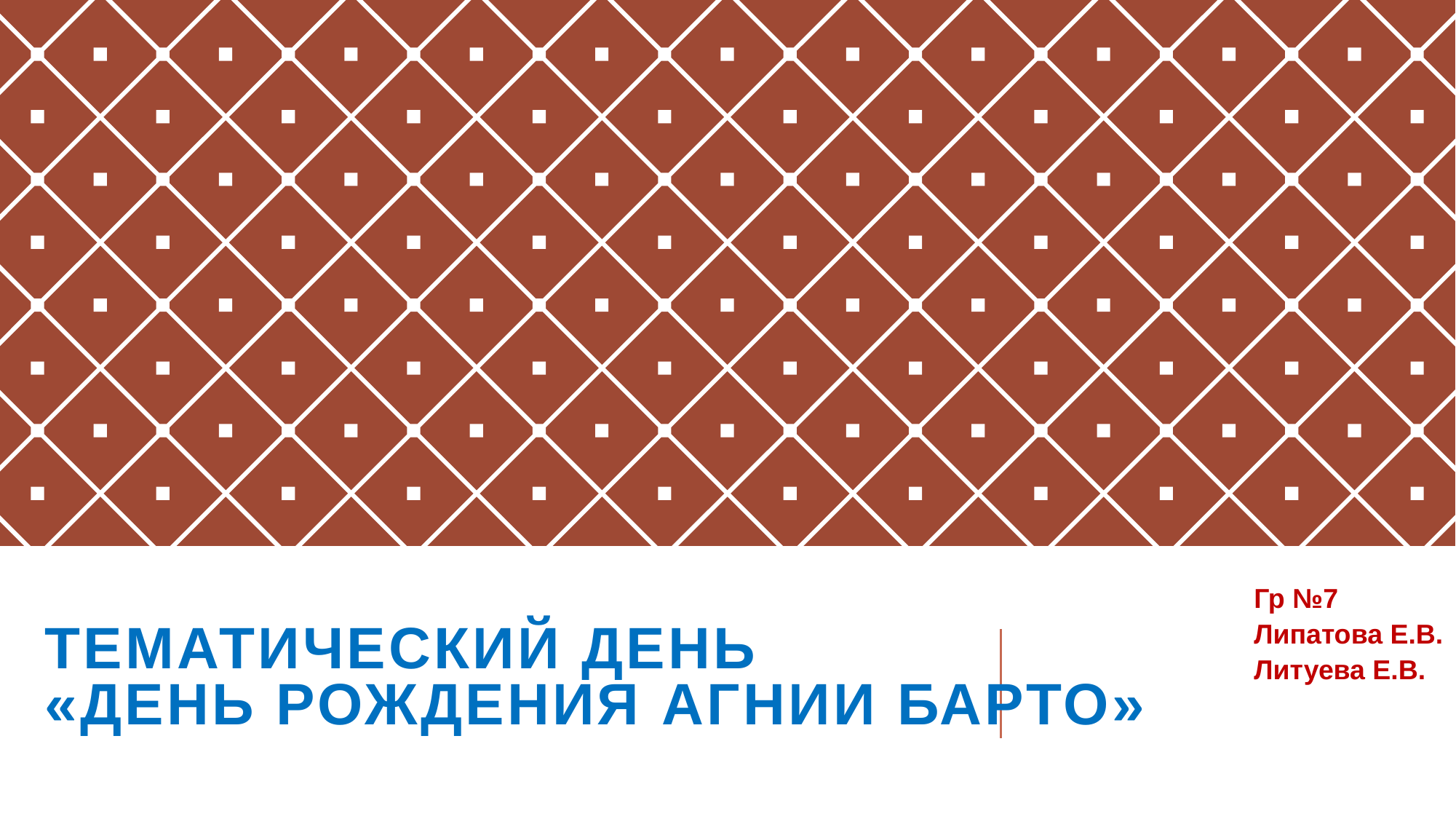

Гр №7
Липатова Е.В.
Литуева Е.В.
# Тематический день «День рождения Агнии Барто»